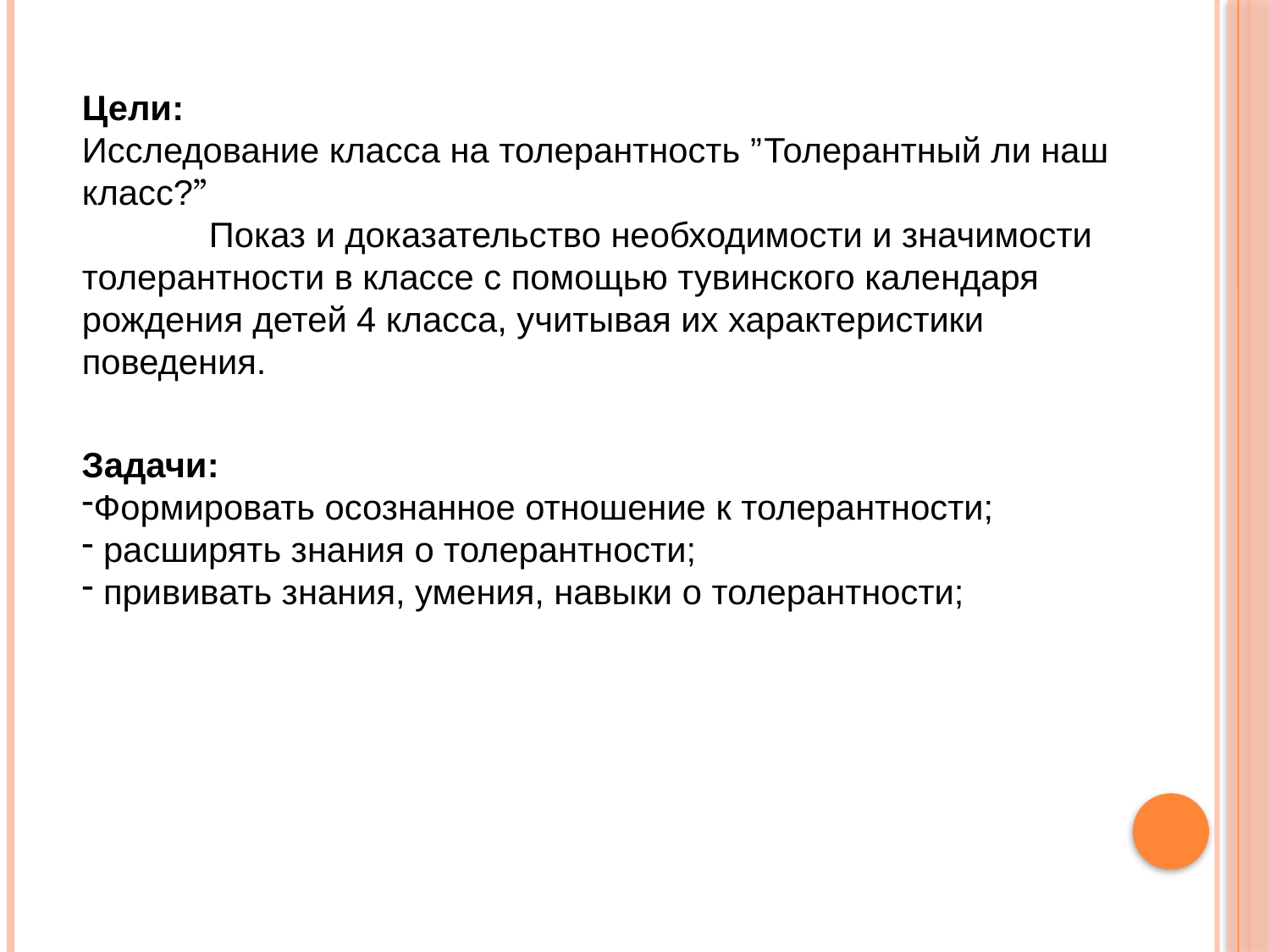

Цели:
Исследование класса на толерантность ”Толерантный ли наш класс?”
	Показ и доказательство необходимости и значимости толерантности в классе с помощью тувинского календаря рождения детей 4 класса, учитывая их характеристики поведения.
Задачи:
Формировать осознанное отношение к толерантности;
 расширять знания о толерантности;
 прививать знания, умения, навыки о толерантности;